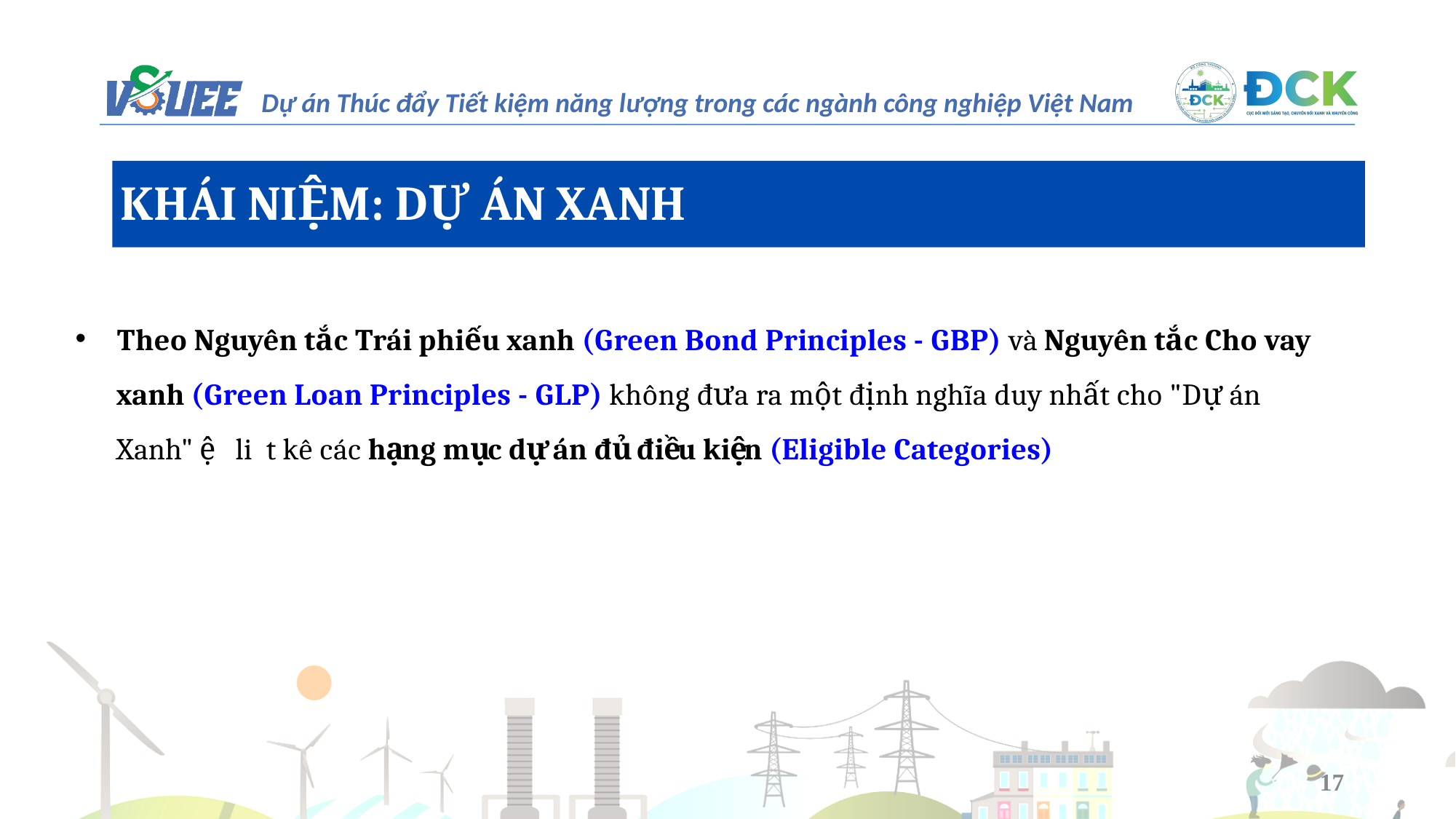

KHÁI NIỆM: DỰ ÁN XANH
Theo Nguyên tắc Trái phiếu xanh (Green Bond Principles - GBP) và Nguyên tắc Cho vay xanh (Green Loan Principles - GLP) không đưa ra một định nghĩa duy nhất cho "Dự án Xanh" 🡪 liệt kê các hạng mục dự án đủ điều kiện (Eligible Categories)
17